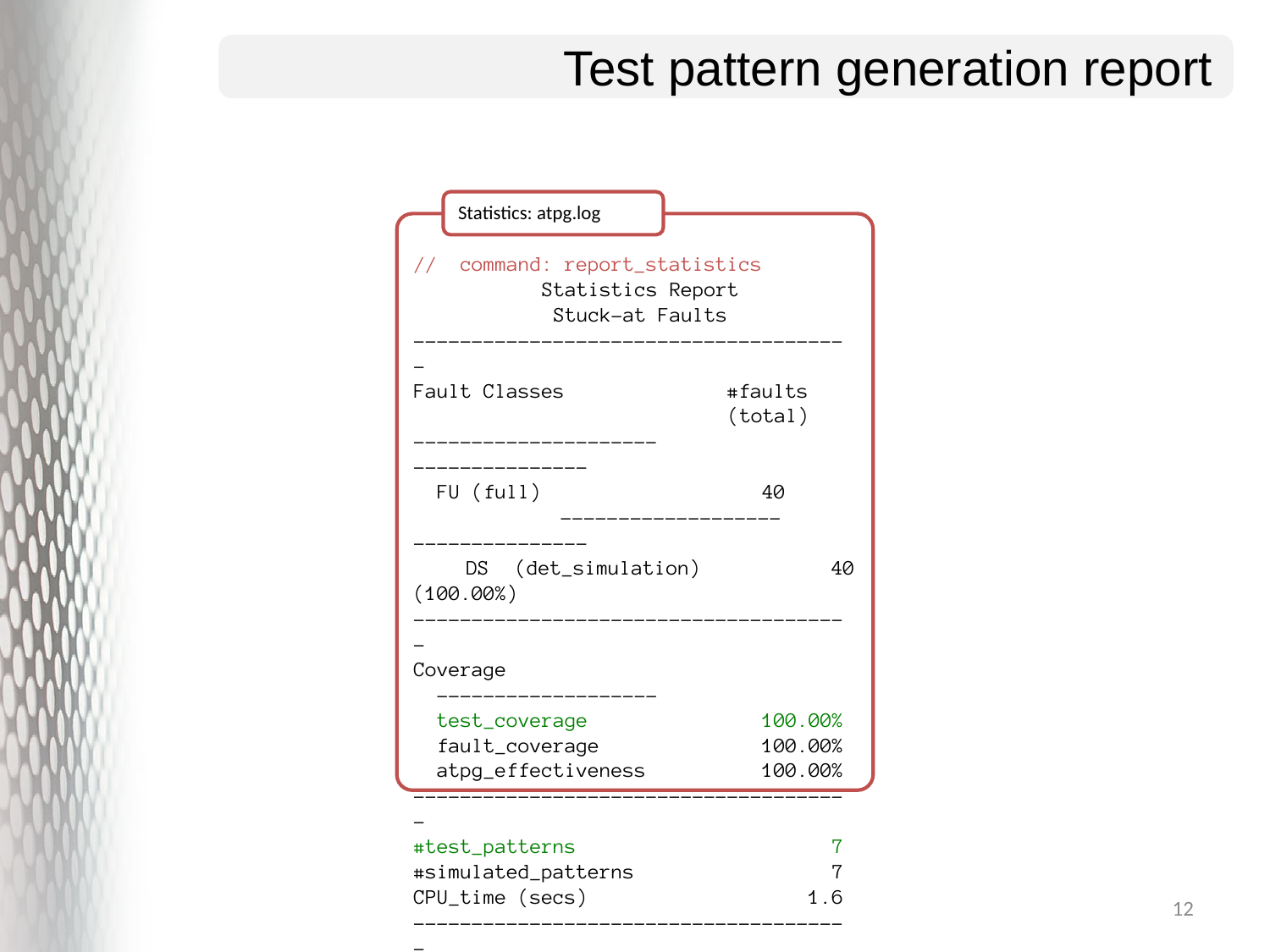

# Test pattern generation report
Statistics: atpg.log

//  command: report_statistics
           Statistics Report
            Stuck-at Faults
--------------------------------------
Fault Classes              #faults
                           (total)
---------------------  ---------------
  FU (full)                   40
  -------------------  ---------------
  DS (det_simulation)     40 (100.00%)
--------------------------------------
Coverage
  -------------------
  test_coverage               100.00%
  fault_coverage              100.00%
  atpg_effectiveness          100.00%
--------------------------------------
#test_patterns                      7
#simulated_patterns                 7
CPU_time (secs)                   1.6
--------------------------------------
12